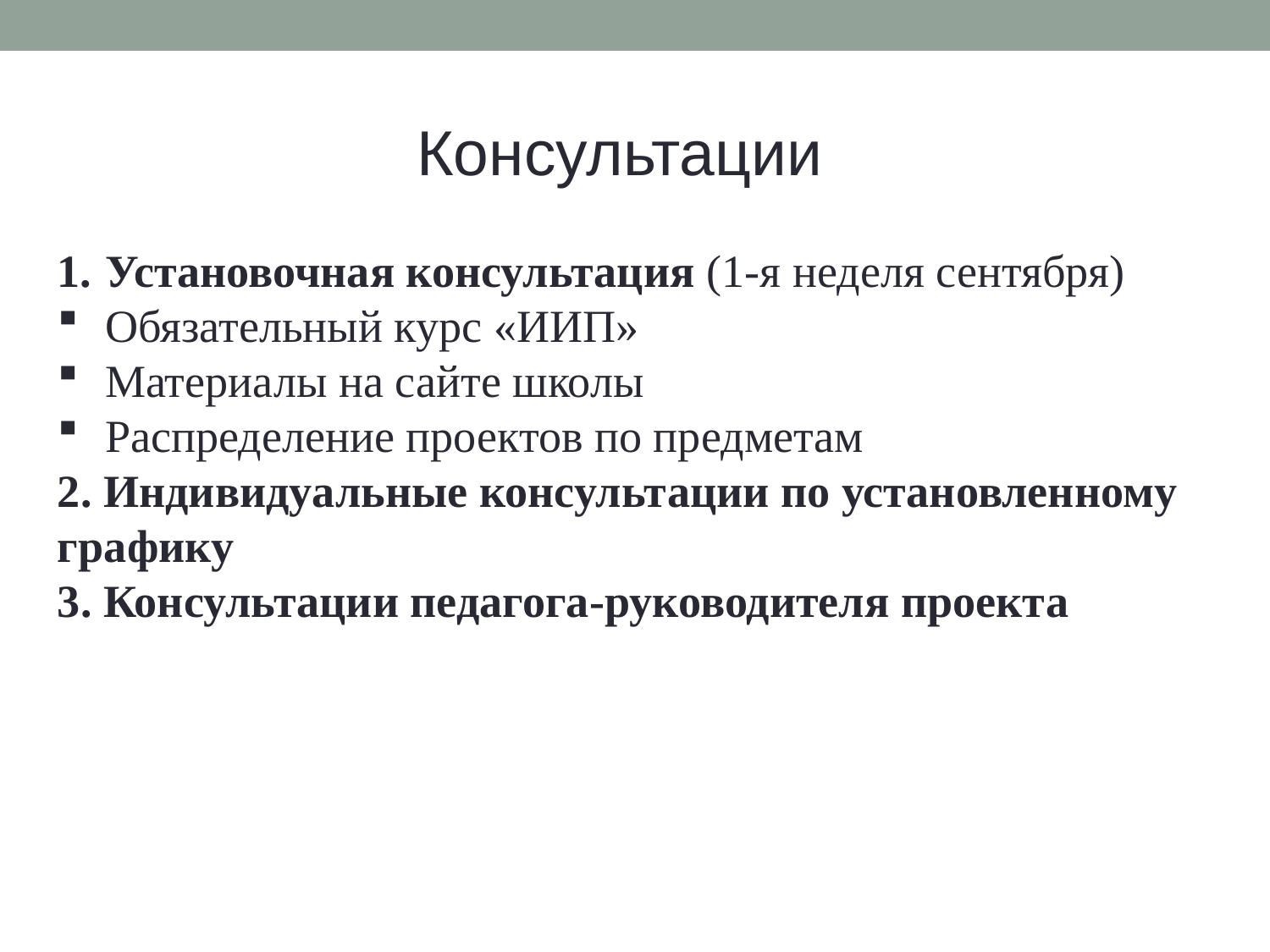

Консультации
Установочная консультация (1-я неделя сентября)
Обязательный курс «ИИП»
Материалы на сайте школы
Распределение проектов по предметам
2. Индивидуальные консультации по установленному графику
3. Консультации педагога-руководителя проекта